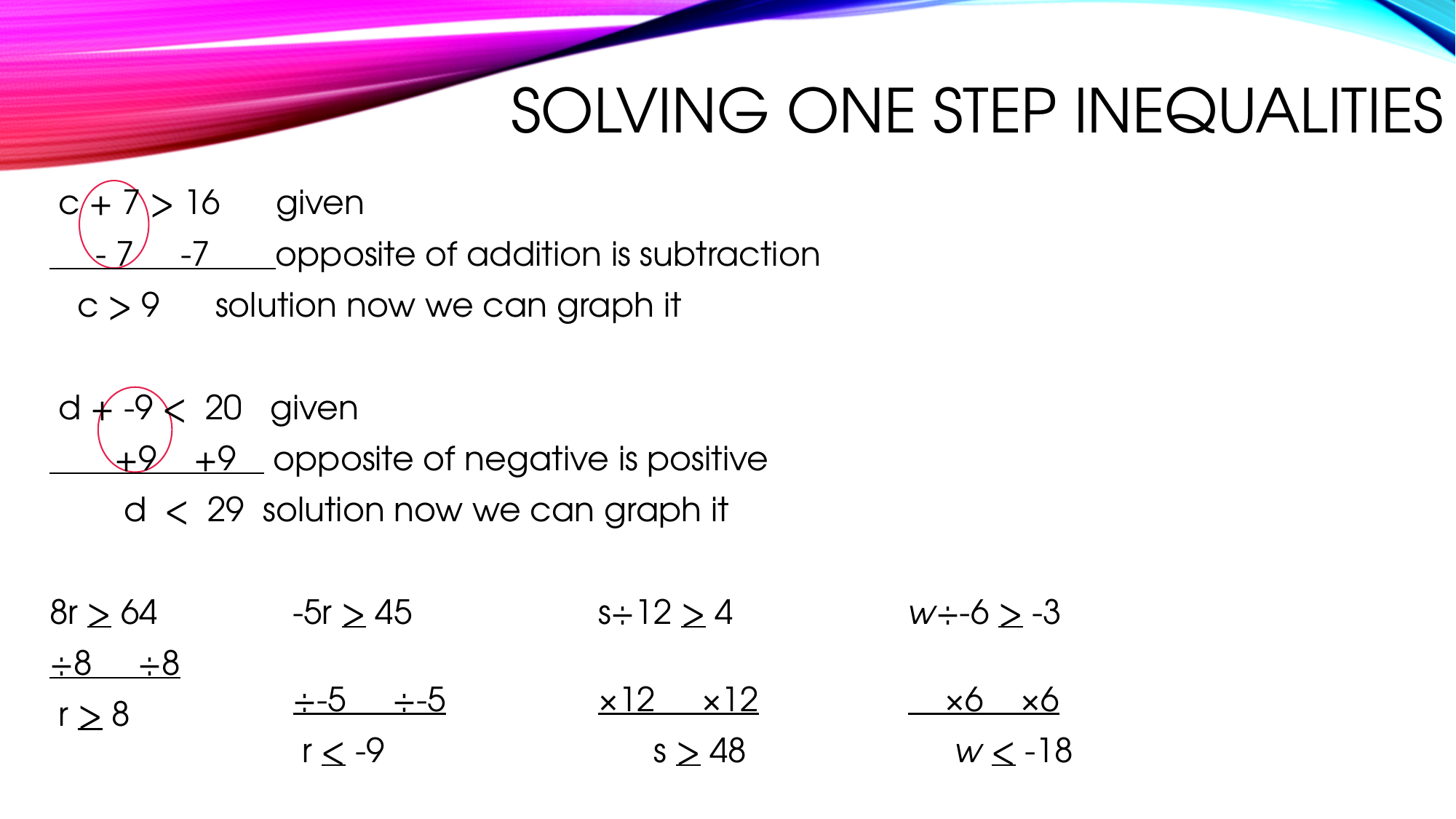

# Solving one step inequalities

 c + 7 > 16      given
     - 7     -7       opposite of addition is subtraction
   c > 9      solution now we can graph it

 d + -9 <  20   given
       +9    +9    opposite of negative is positive
        d  <  29  solution now we can graph it

8r > 64
÷8     ÷8
 r > 8

-5r > 45
÷-5     ÷-5
 r < -9
s÷12 > 4
×12     ×12
      s > 48
w÷-6 > -3
    ×6    ×6
     w < -18